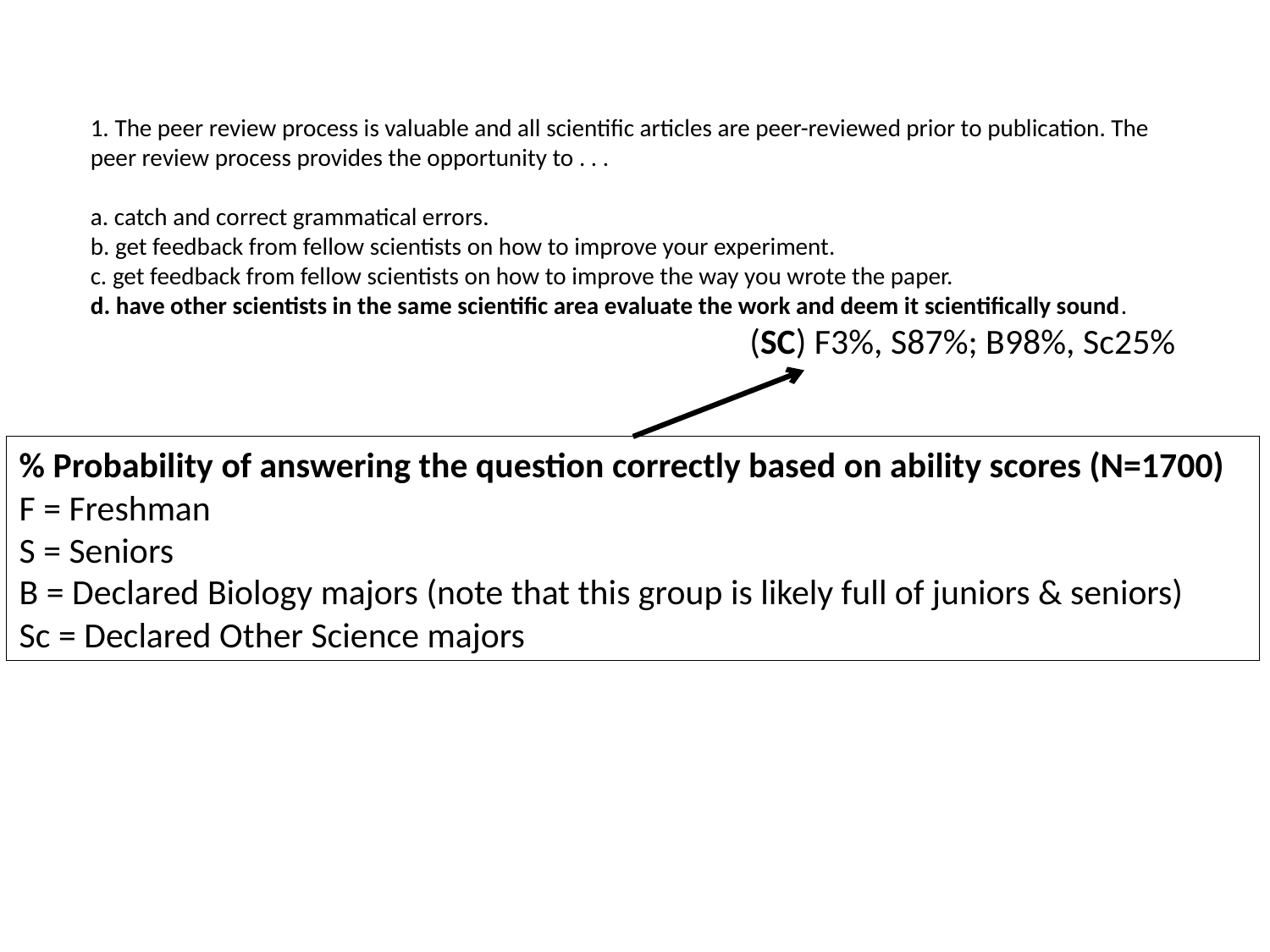

1. The peer review process is valuable and all scientific articles are peer-reviewed prior to publication. The peer review process provides the opportunity to . . .
a. catch and correct grammatical errors.
b. get feedback from fellow scientists on how to improve your experiment.
c. get feedback from fellow scientists on how to improve the way you wrote the paper.
d. have other scientists in the same scientific area evaluate the work and deem it scientifically sound.
 					   (SC) F3%, S87%; B98%, Sc25%
% Probability of answering the question correctly based on ability scores (N=1700)
F = Freshman
S = Seniors
B = Declared Biology majors (note that this group is likely full of juniors & seniors)
Sc = Declared Other Science majors